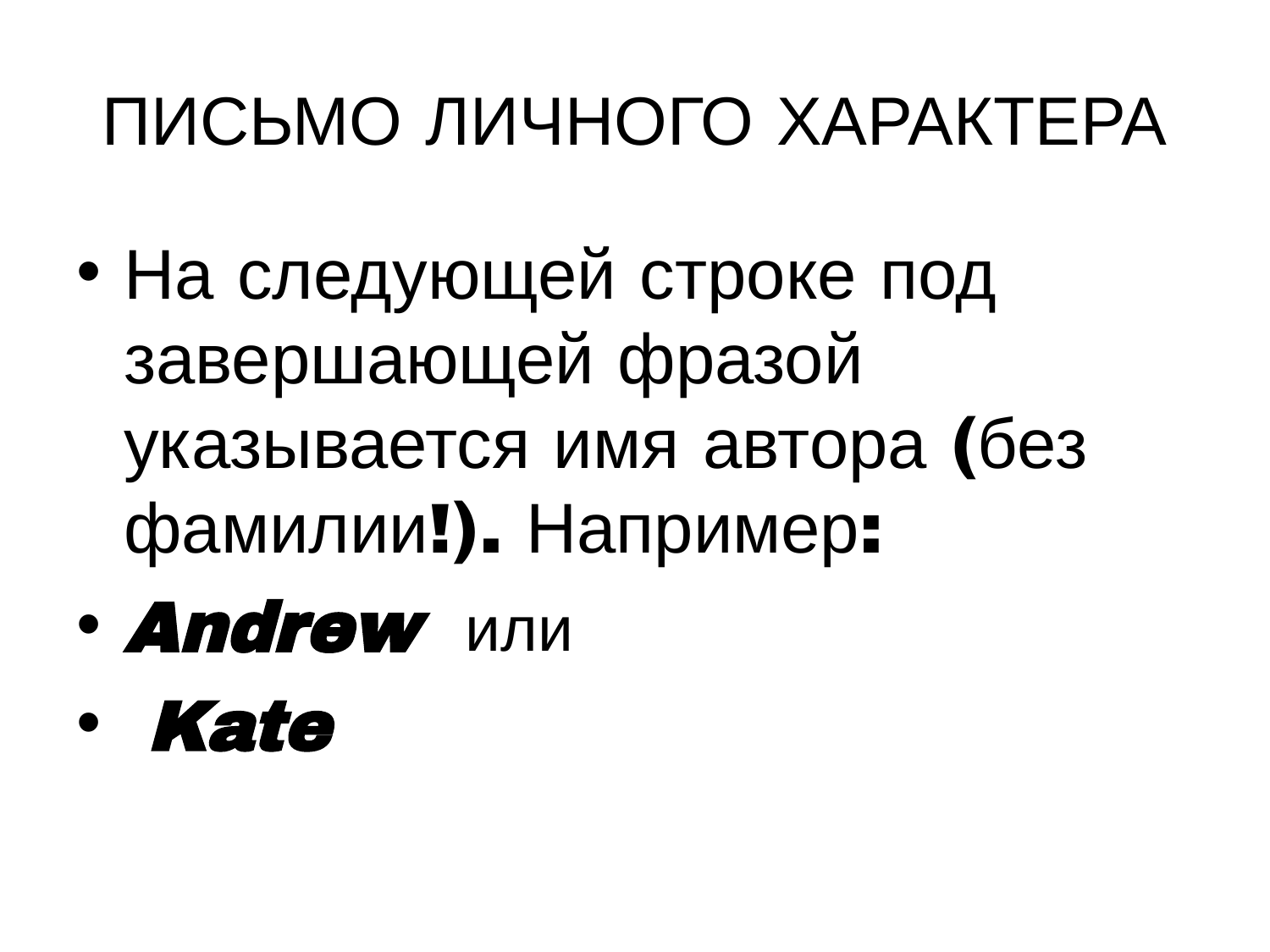

# ПИСЬМО ЛИЧНОГО ХАРАКТЕРА
На следующей строке под завершающей фразой указывается имя автора (без фамилии!). Например:
Andrew  или
 Kate